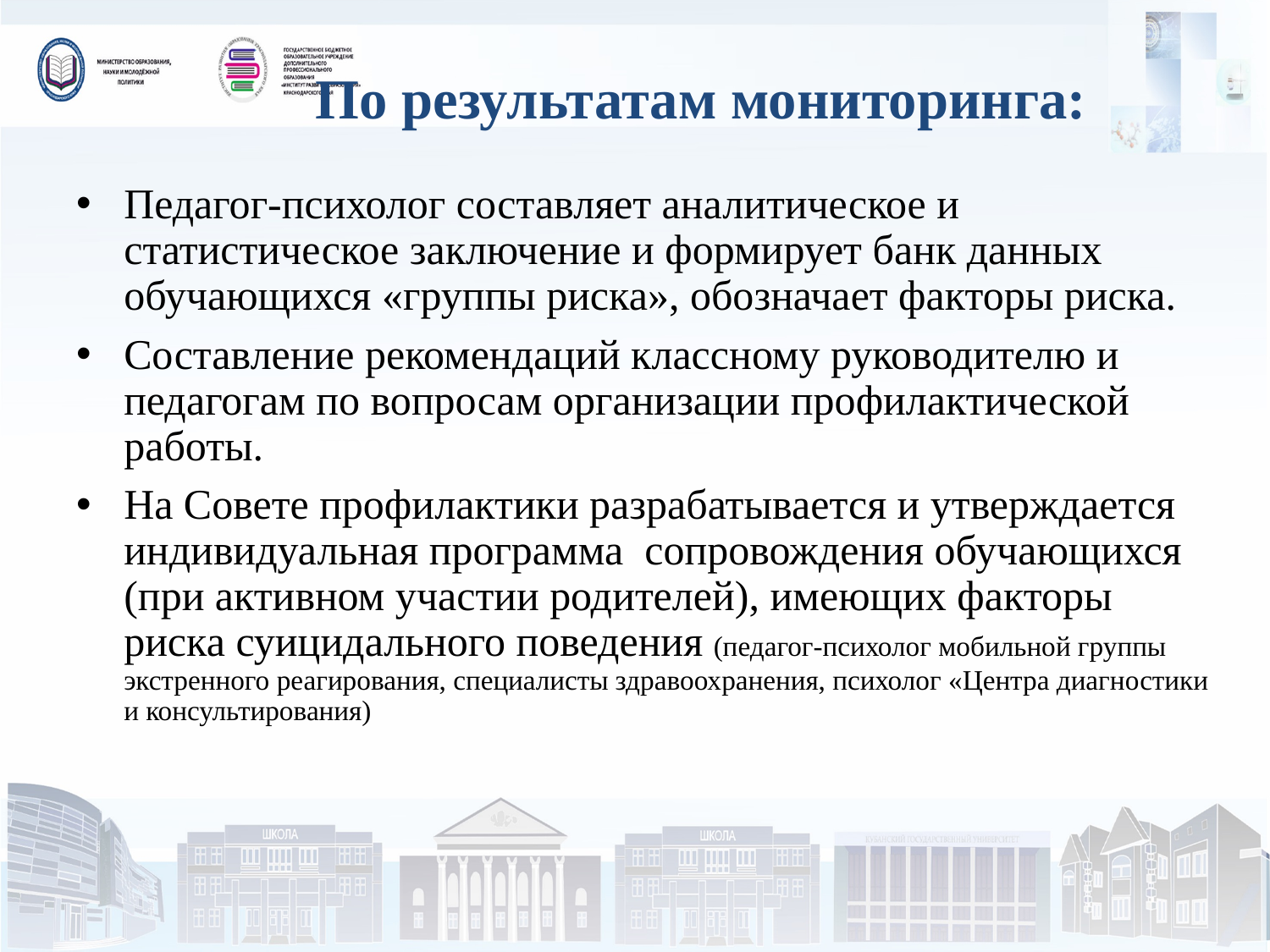

# По результатам мониторинга:
Педагог-психолог составляет аналитическое и статистическое заключение и формирует банк данных обучающихся «группы риска», обозначает факторы риска.
Составление рекомендаций классному руководителю и педагогам по вопросам организации профилактической работы.
На Совете профилактики разрабатывается и утверждается индивидуальная программа  сопровождения обучающихся (при активном участии родителей), имеющих факторы риска суицидального поведения (педагог-психолог мобильной группы экстренного реагирования, специалисты здравоохранения, психолог «Центра диагностики и консультирования)